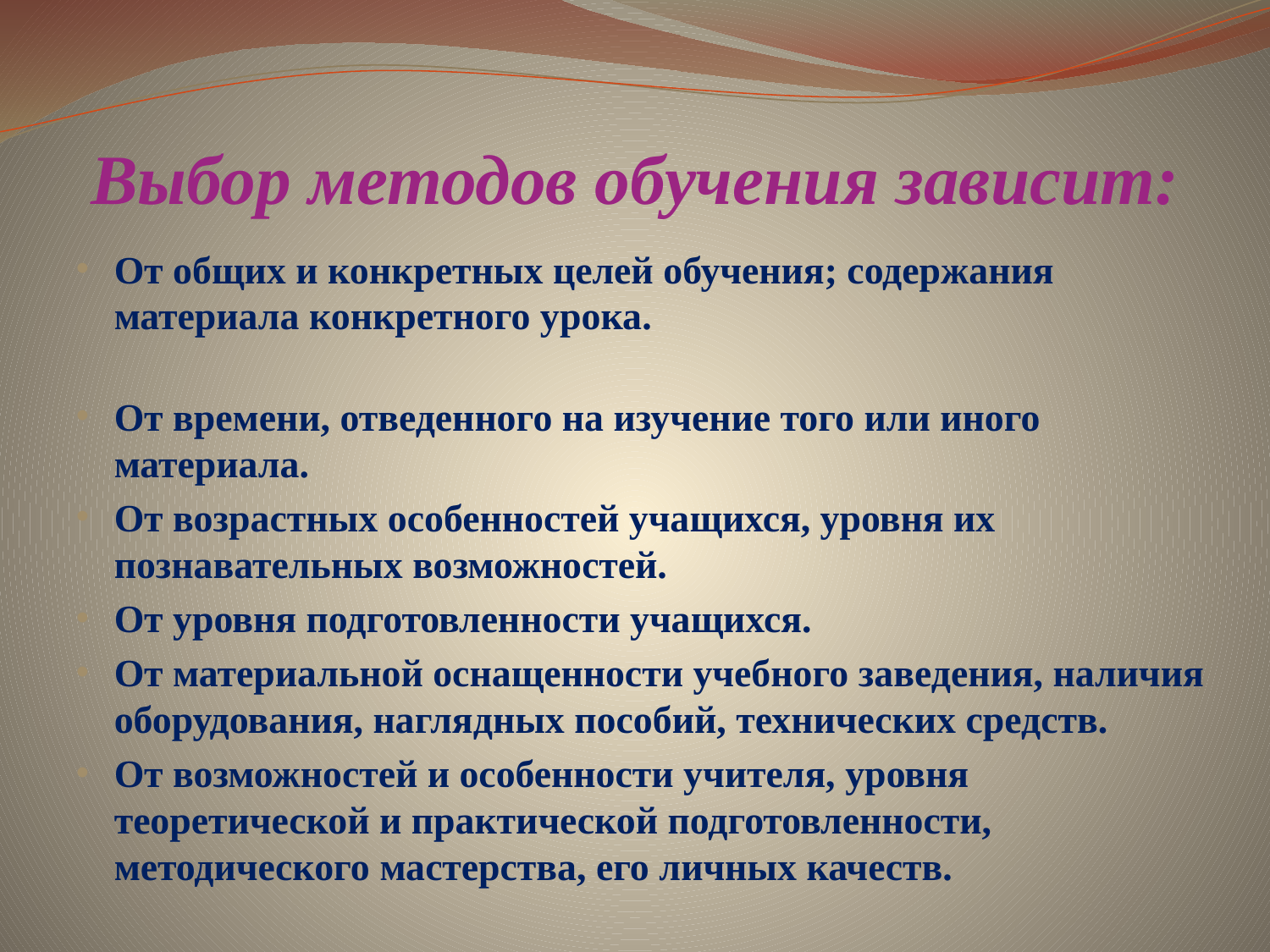

# Выбор методов обучения зависит:

От общих и конкретных целей обучения; содержания материала конкретного урока.
От времени, отведенного на изучение того или иного материала.
От возрастных особенностей учащихся, уровня их познавательных возможностей.
От уровня подготовленности учащихся.
От материальной оснащенности учебного заведения, наличия оборудования, наглядных пособий, технических средств.
От возможностей и особенности учителя, уровня теоретической и практической подготовленности, методического мастерства, его личных качеств.